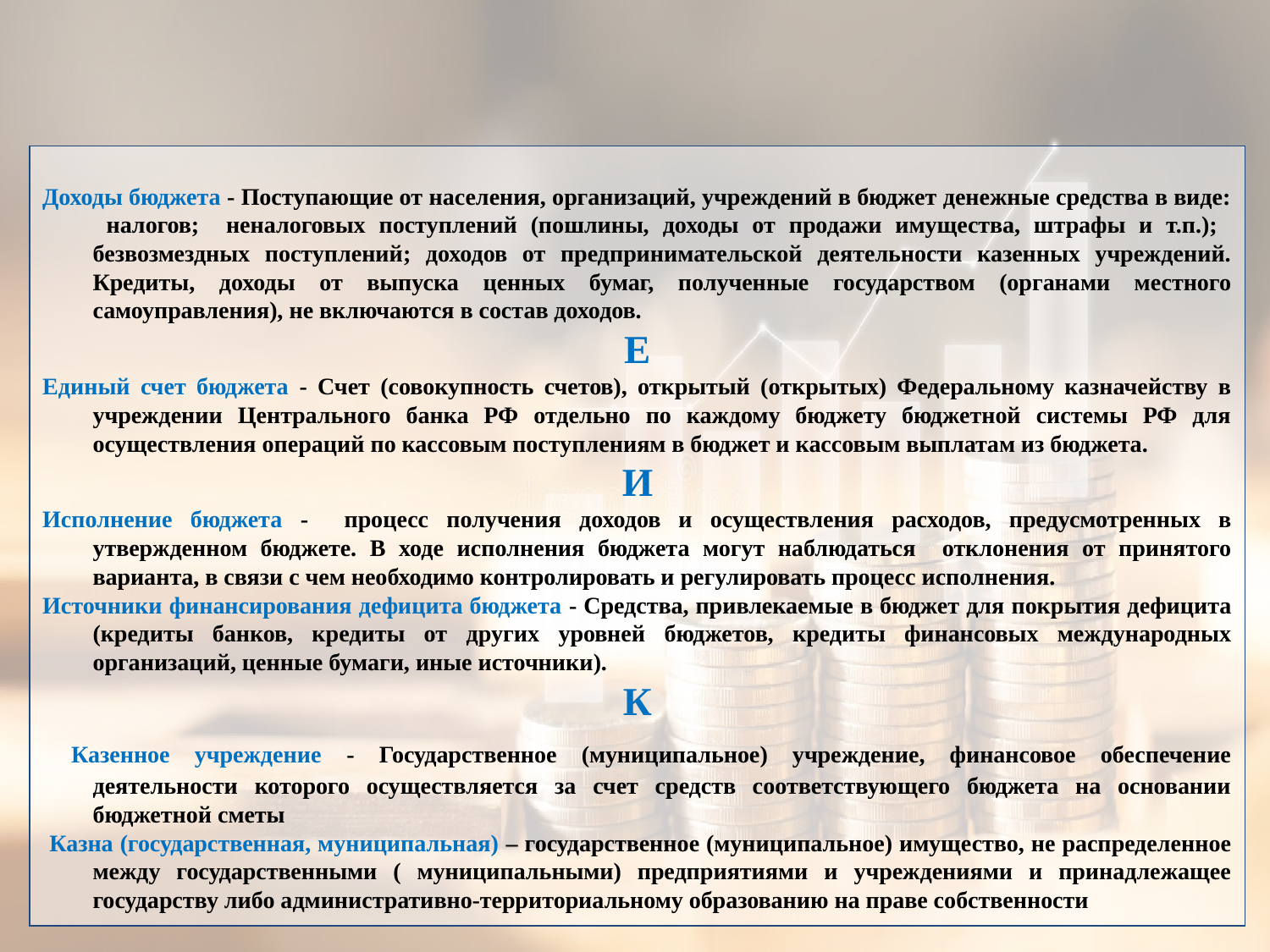

Доходы бюджета - Поступающие от населения, организаций, учреждений в бюджет денежные средства в виде:  налогов;  неналоговых поступлений (пошлины, доходы от продажи имущества, штрафы и т.п.);  безвозмездных поступлений; доходов от предпринимательской деятельности казенных учреждений. Кредиты, доходы от выпуска ценных бумаг, полученные государством (органами местного самоуправления), не включаются в состав доходов.
Е
Единый счет бюджета - Счет (совокупность счетов), открытый (открытых) Федеральному казначейству в учреждении Центрального банка РФ отдельно по каждому бюджету бюджетной системы РФ для осуществления операций по кассовым поступлениям в бюджет и кассовым выплатам из бюджета.
И
Исполнение бюджета -  процесс получения доходов и осуществления расходов, предусмотренных в утвержденном бюджете. В ходе исполнения бюджета могут наблюдаться  отклонения от принятого варианта, в связи с чем необходимо контролировать и регулировать процесс исполнения.
Источники финансирования дефицита бюджета - Средства, привлекаемые в бюджет для покрытия дефицита (кредиты банков, кредиты от других уровней бюджетов, кредиты финансовых международных организаций, ценные бумаги, иные источники).
К
 Казенное учреждение - Государственное (муниципальное) учреждение, финансовое обеспечение деятельности которого осуществляется за счет средств соответствующего бюджета на основании бюджетной сметы
 Казна (государственная, муниципальная) – государственное (муниципальное) имущество, не распределенное между государственными ( муниципальными) предприятиями и учреждениями и принадлежащее государству либо административно-территориальному образованию на праве собственности